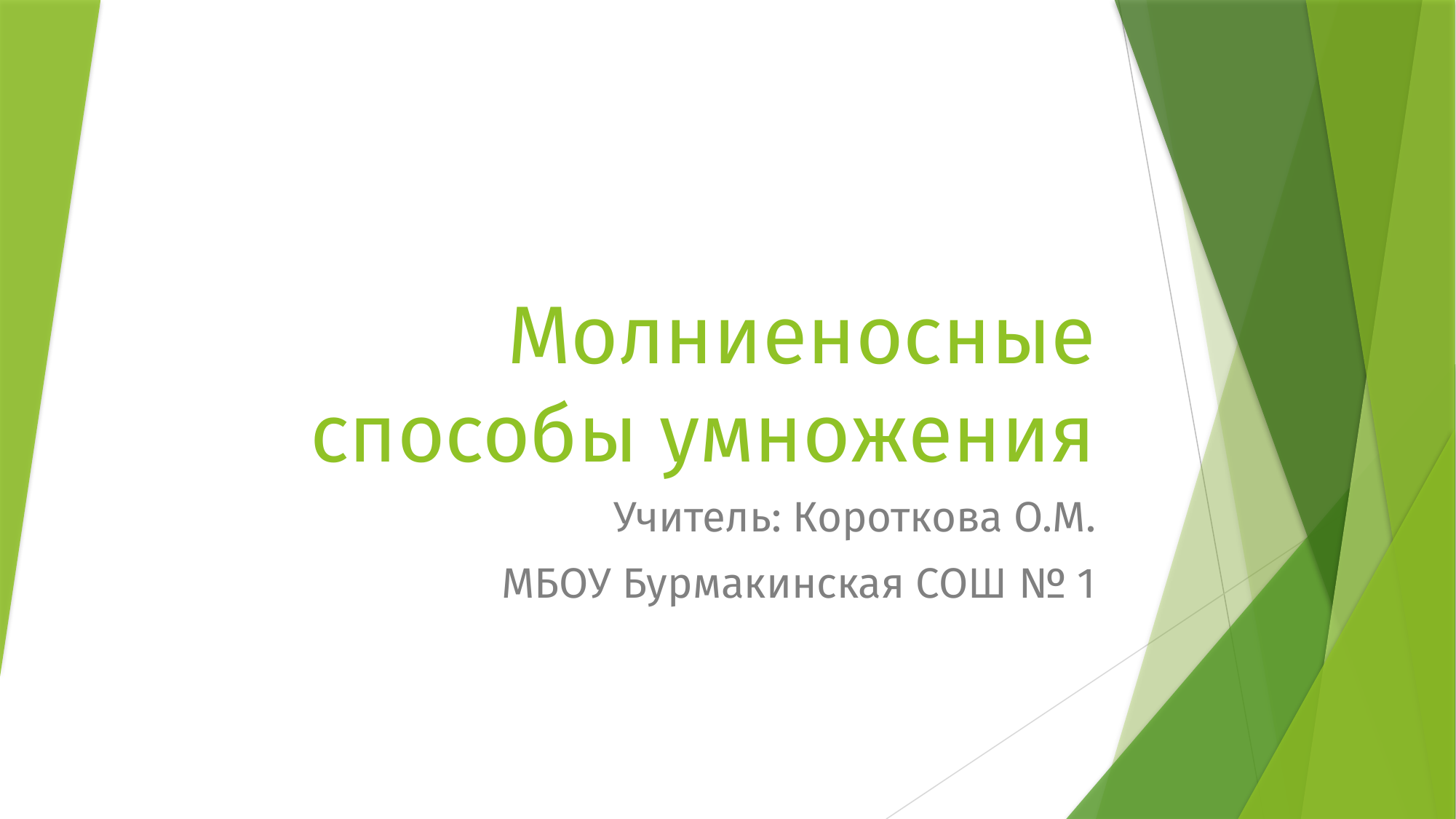

# Молниеносные способы умножения
Учитель: Короткова О.М.
МБОУ Бурмакинская СОШ № 1